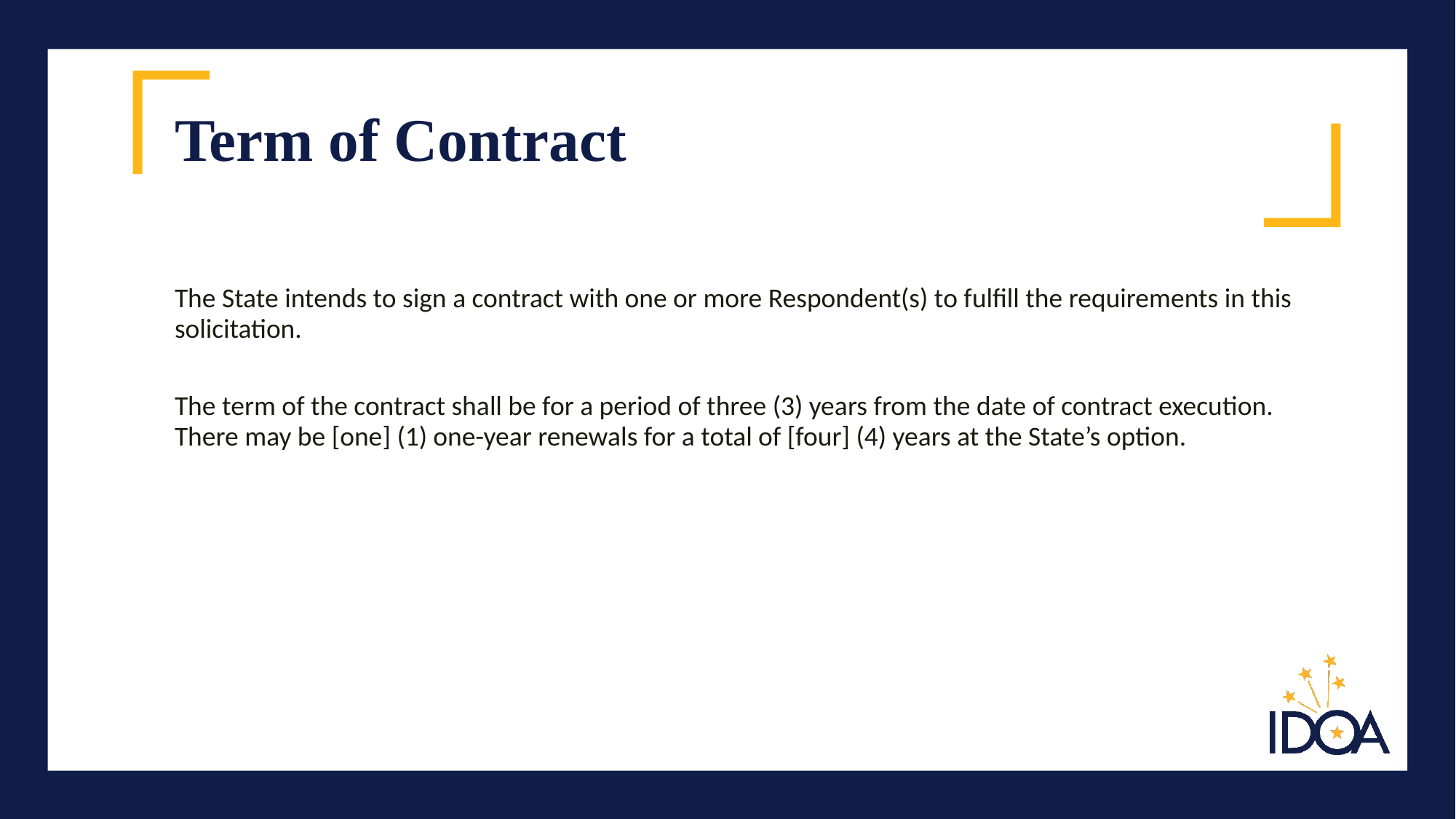

# Term of Contract

The State intends to sign a contract with one or more Respondent(s) to fulfill the requirements in this solicitation.

The term of the contract shall be for a period of three (3) years from the date of contract execution.  There may be [one] (1) one-year renewals for a total of [four] (4) years at the State’s option.